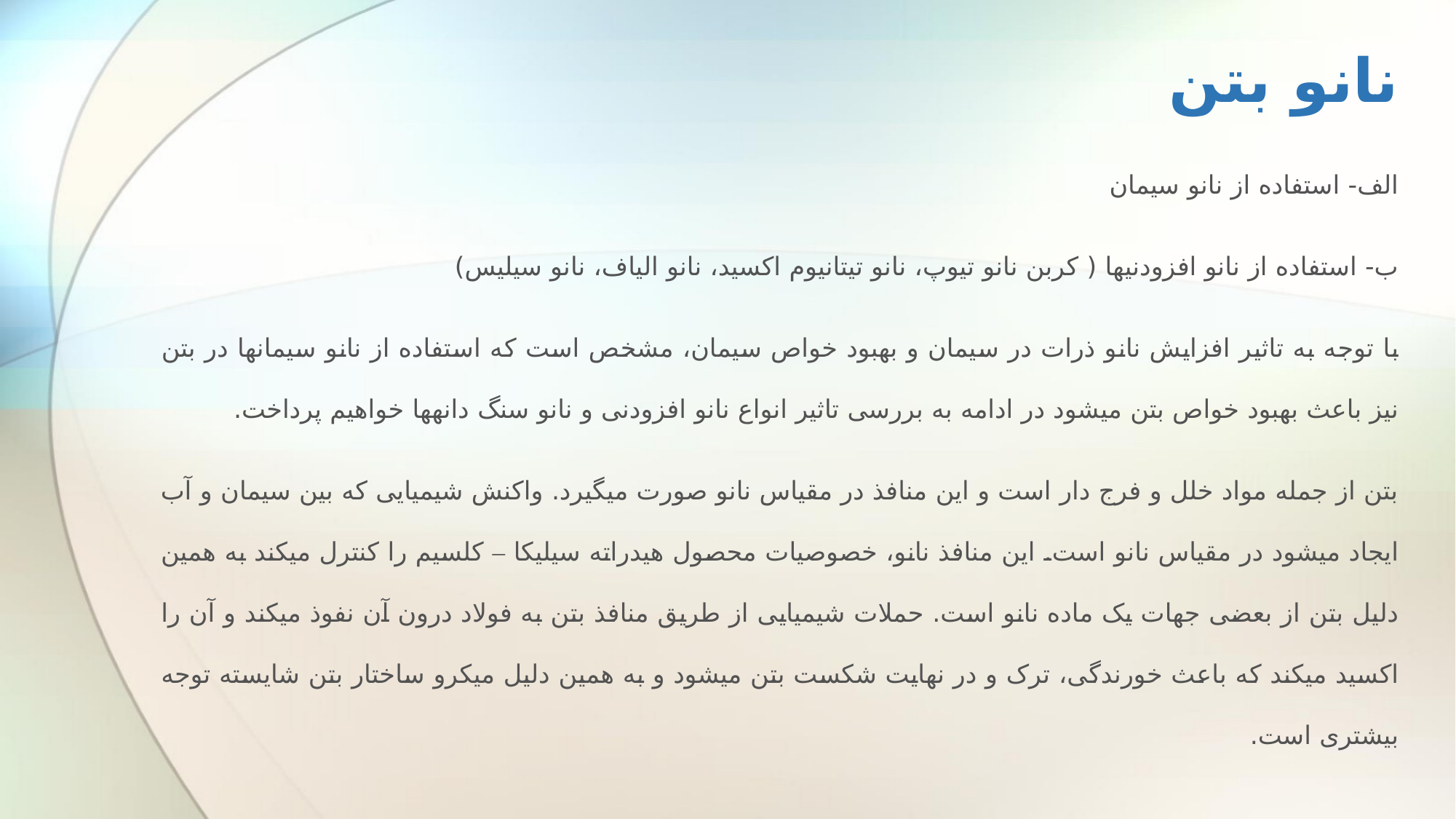

# نانو بتن
الف- استفاده از نانو سیمان
ب- استفاده از نانو افزودنی­ها ( کربن نانو تیوپ، نانو تیتانیوم اکسید، نانو الیاف، نانو سیلیس)
با توجه به تاثیر افزایش نانو ذرات در سیمان و بهبود خواص سیمان، مشخص است که استفاده از نانو سیمان­ها در بتن نیز باعث بهبود خواص بتن می­شود در ادامه به بررسی تاثیر انواع نانو افزودنی و نانو سنگ­ دانه­ها خواهیم پرداخت.
بتن از جمله مواد خلل و فرج دار است و این منافذ در مقیاس نانو صورت می­گیرد. واکنش شیمیایی که بین سیمان و آب ایجاد می­شود در مقیاس نانو است. این منافذ نانو، خصوصیات محصول هیدراته سیلیکا – کلسیم را کنترل می­کند به همین دلیل بتن از بعضی جهات یک ماده نانو است. حملات شیمیایی از طریق منافذ بتن به فولاد درون آن نفوذ می­کند و آن را اکسید می­کند که باعث خورندگی، ترک و در نهایت شکست بتن می­شود و به همین دلیل میکرو ساختار بتن شایسته توجه بیشتری است.